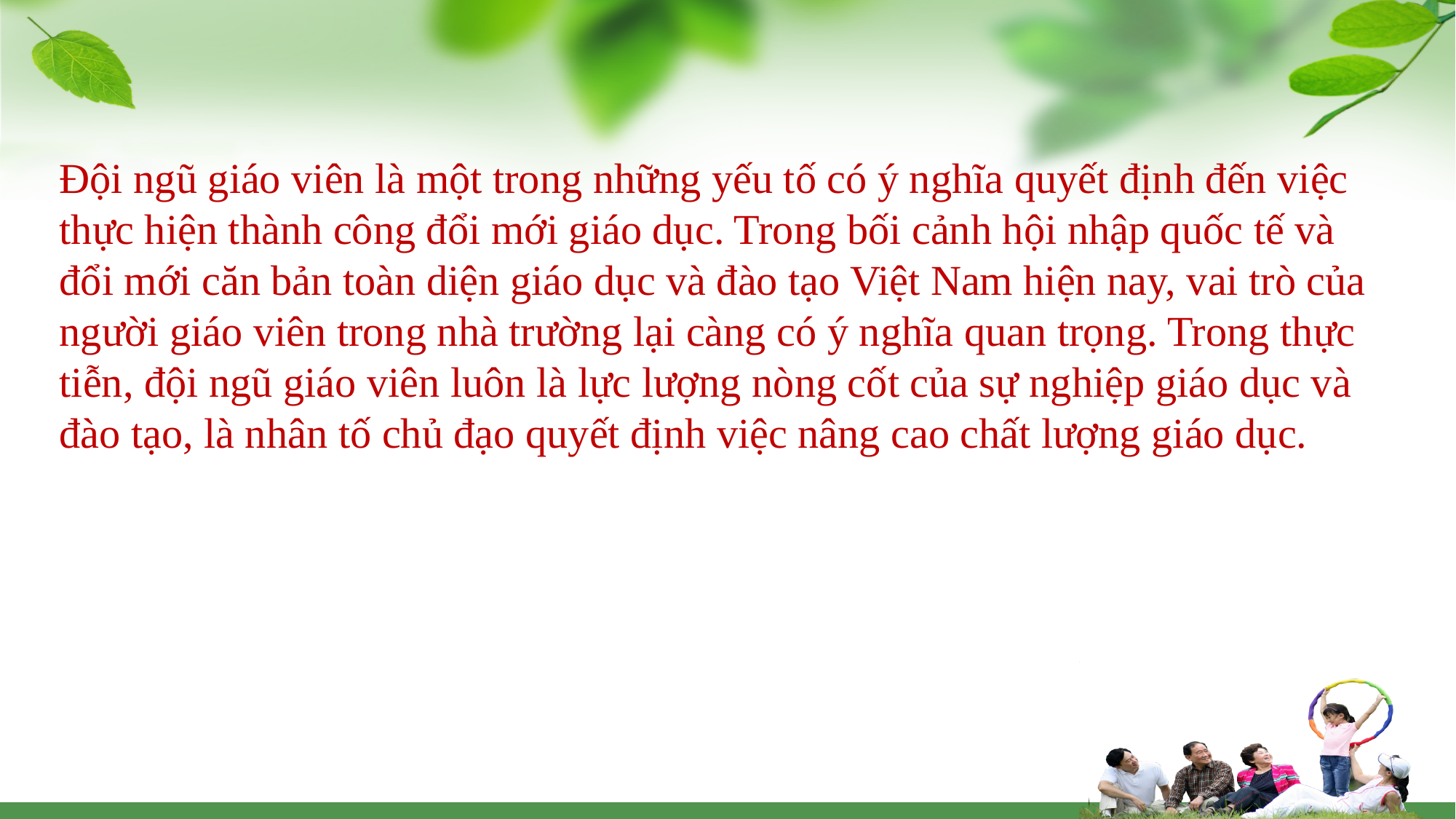

#
Ðội ngũ giáo viên là một trong những yếu tố có ý nghĩa quyết định đến việc thực hiện thành công đổi mới giáo dục. Trong bối cảnh hội nhập quốc tế và đổi mới căn bản toàn diện giáo dục và đào tạo Việt Nam hiện nay, vai trò của người giáo viên trong nhà trường lại càng có ý nghĩa quan trọng. Trong thực tiễn, đội ngũ giáo viên luôn là lực lượng nòng cốt của sự nghiệp giáo dục và đào tạo, là nhân tố chủ đạo quyết định việc nâng cao chất lượng giáo dục.